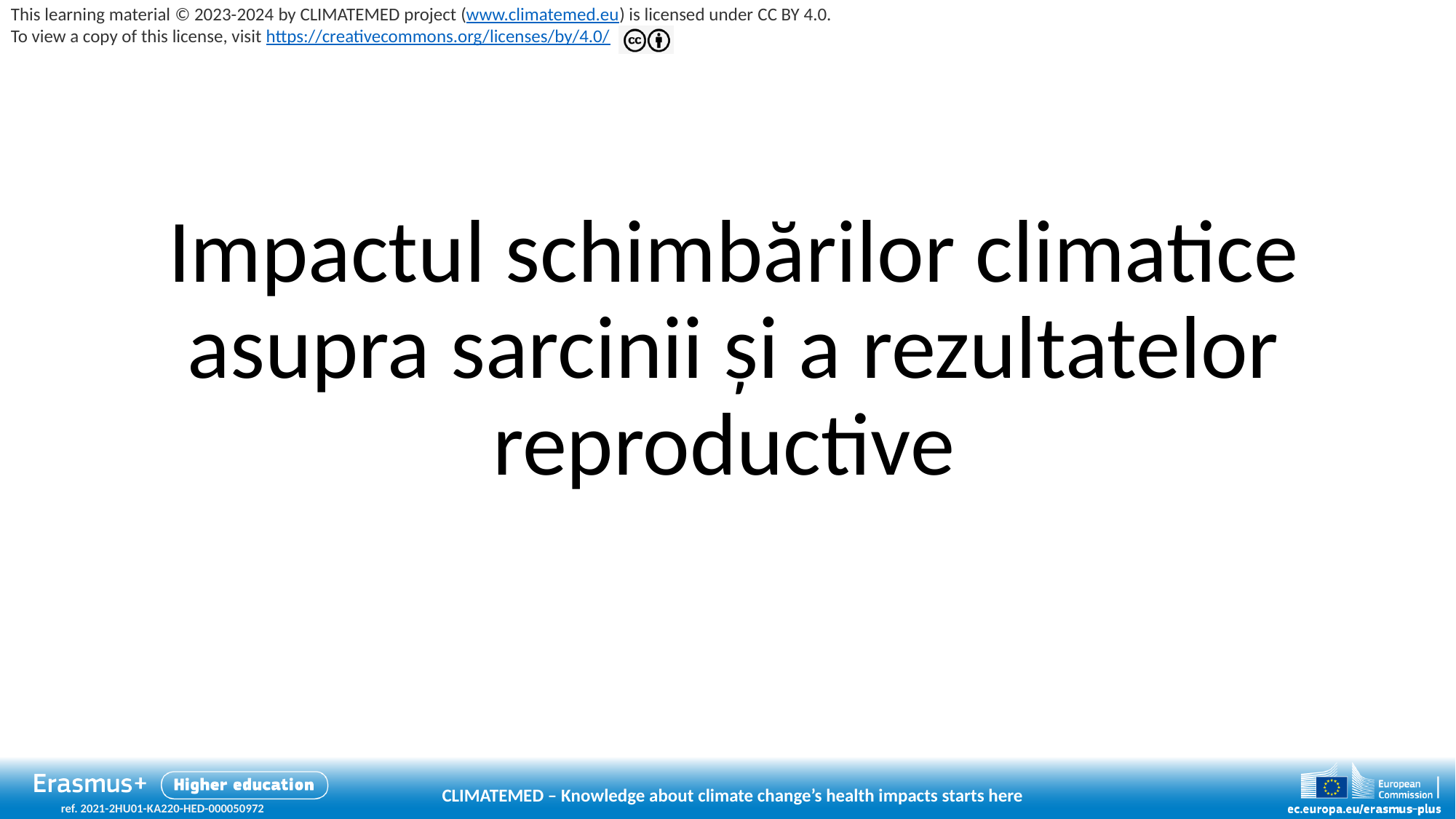

# Impactul schimbărilor climatice asupra sarcinii și a rezultatelor reproductive